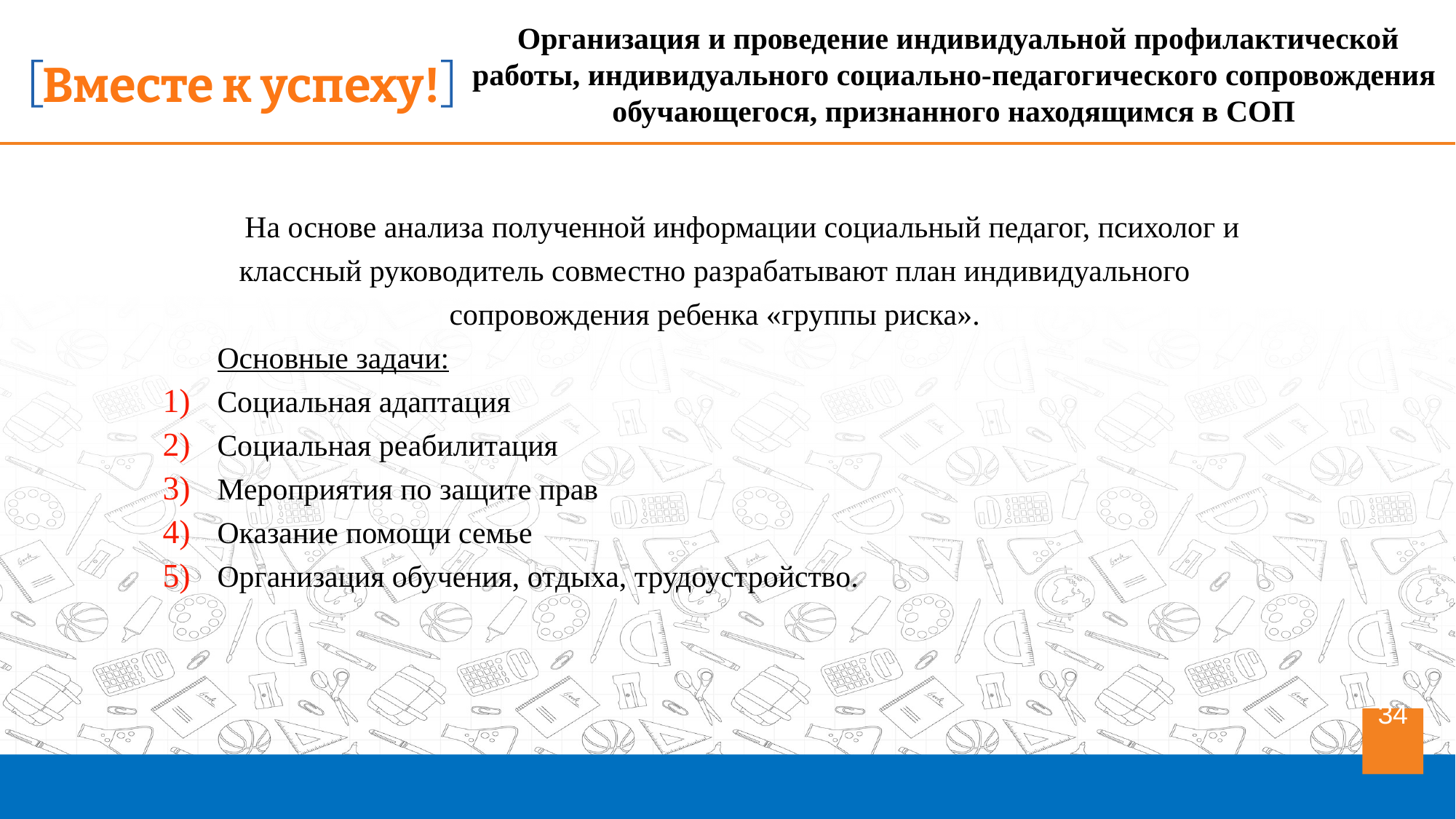

Организация и проведение индивидуальной профилактической работы, индивидуального социально-педагогического сопровождения обучающегося, признанного находящимся в СОП
На основе анализа полученной информации социальный педагог, психолог и классный руководитель совместно разрабатывают план индивидуального сопровождения ребенка «группы риска».
Основные задачи:
Социальная адаптация
Социальная реабилитация
Мероприятия по защите прав
Оказание помощи семье
Организация обучения, отдыха, трудоустройство.